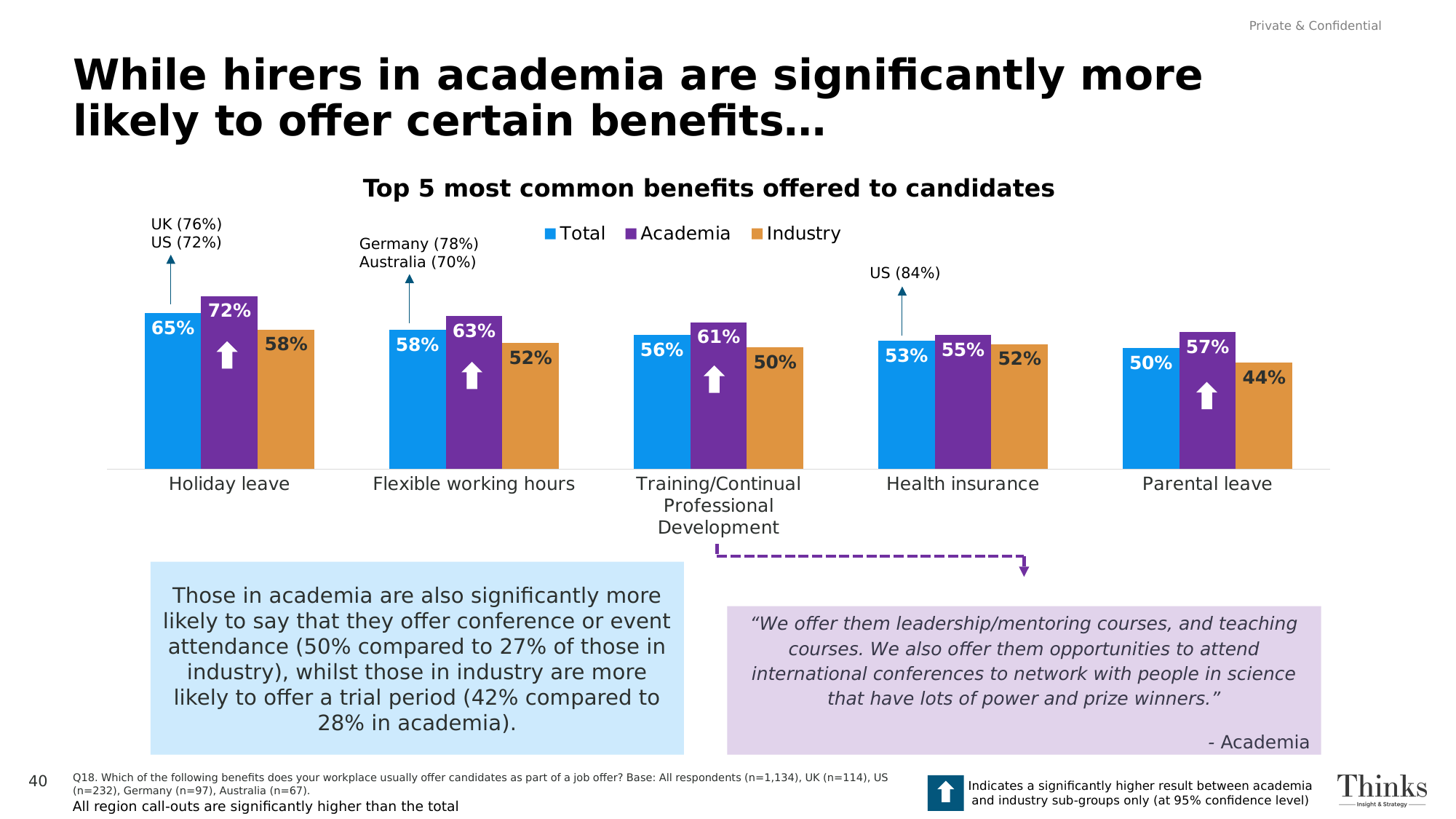

Private & Confidential
# While hirers in academia are significantly more likely to offer certain benefits…
Top 5 most common benefits offered to candidates

### Chart

| Category | Total | Academia | Industry |
|---|---|---|---|
| Holiday leave | 0.6455026455026455 | 0.7158081705150977 | 0.5774278215223096 |
| Flexible working hours | 0.5767195767195767 | 0.6323268206039075 | 0.5223097112860892 |
| Training/Continual Professional Development | 0.5555555555555556 | 0.6074600355239786 | 0.5039370078740157 |
| Health insurance | 0.5299823633156967 | 0.5541740674955595 | 0.5170603674540682 |
| Parental leave | 0.5 | 0.566607460035524 | 0.4409448818897637 |

UK (76%)
US (72%)
Germany (78%)
Australia (70%)
US (84%)

Those in academia are also significantly more likely to say that they offer conference or event attendance (50% compared to 27% of those in industry), whilst those in industry are more likely to offer a trial period (42% compared to 28% in academia).
“We offer them leadership/mentoring courses, and teaching courses. We also offer them opportunities to attend international conferences to network with people in science that have lots of power and prize winners.”
- Academia

40
Q18. Which of the following benefits does your workplace usually offer candidates as part of a job offer? Base: All respondents (n=1,134), UK (n=114), US (n=232), Germany (n=97), Australia (n=67).

Indicates a significantly higher result between academia and industry sub-groups only (at 95% confidence level)

All region call-outs are significantly higher than the total